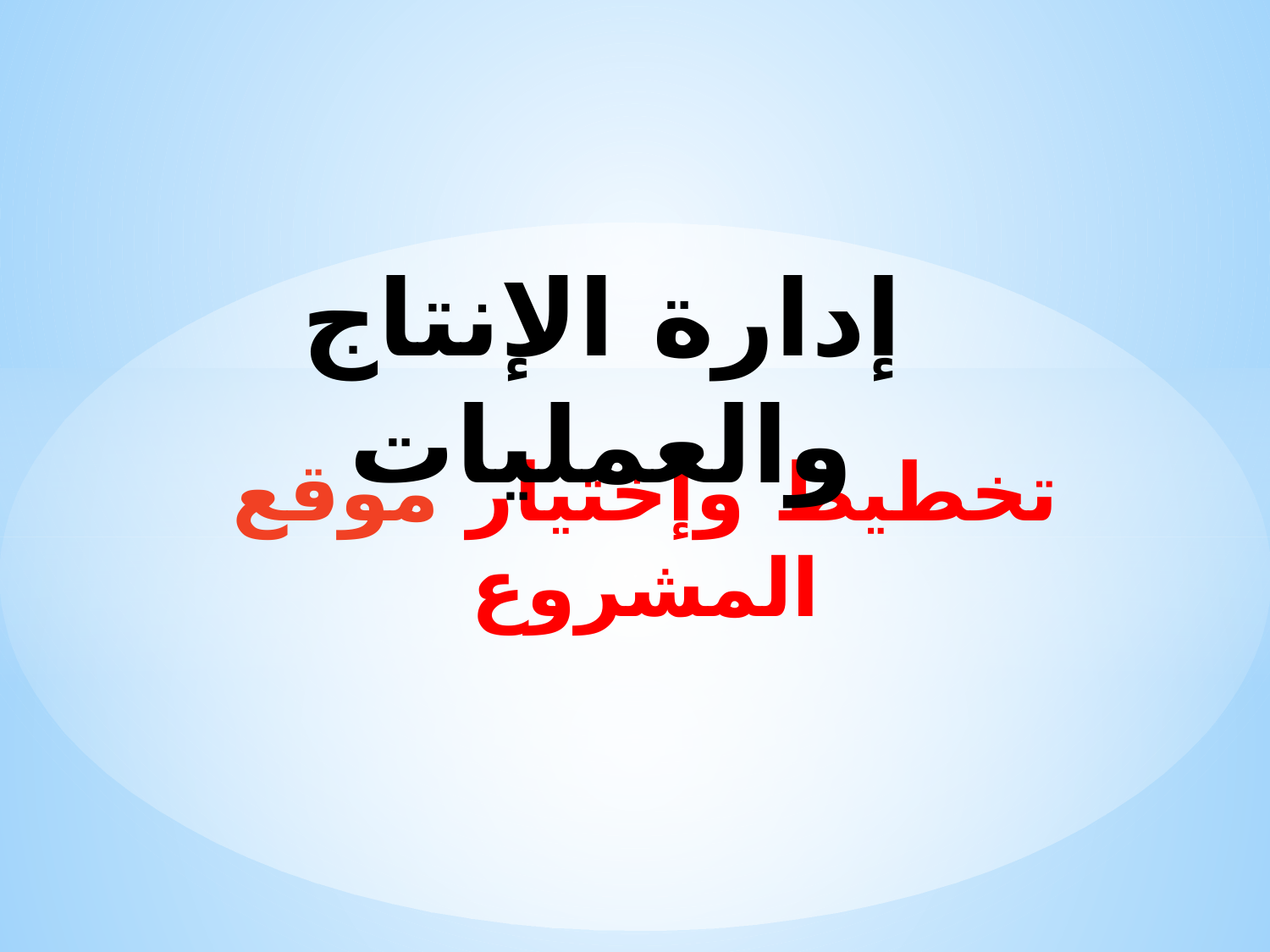

# إدارة الإنتاج والعمليات
تخطيط وإختيار موقع المشروع